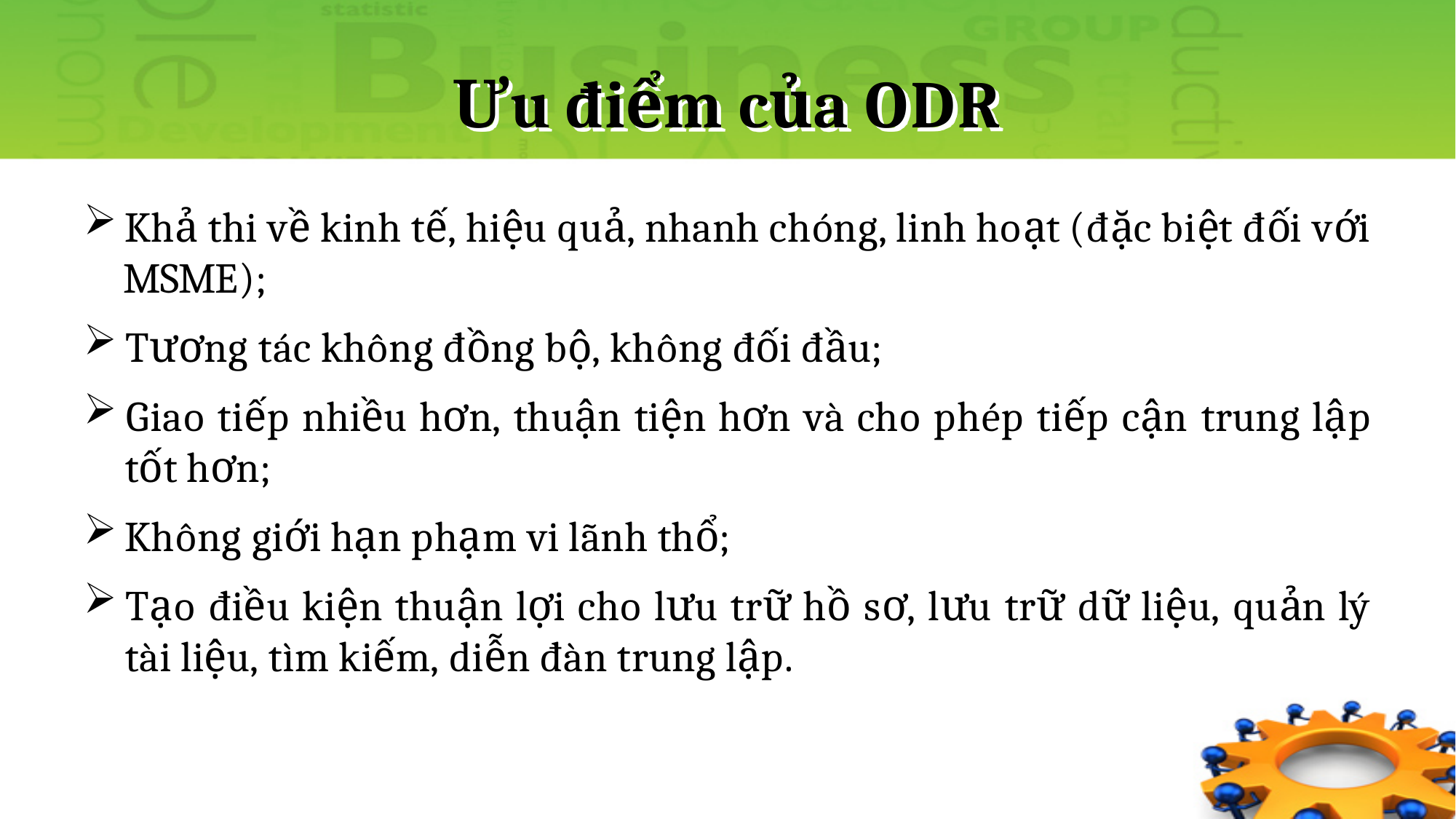

# Ưu điểm của ODR
Khả thi về kinh tế, hiệu quả, nhanh chóng, linh hoạt (đặc biệt đối với MSME);
Tương tác không đồng bộ, không đối đầu;
Giao tiếp nhiều hơn, thuận tiện hơn và cho phép tiếp cận trung lập tốt hơn;
Không giới hạn phạm vi lãnh thổ;
Tạo điều kiện thuận lợi cho lưu trữ hồ sơ, lưu trữ dữ liệu, quản lý tài liệu, tìm kiếm, diễn đàn trung lập.